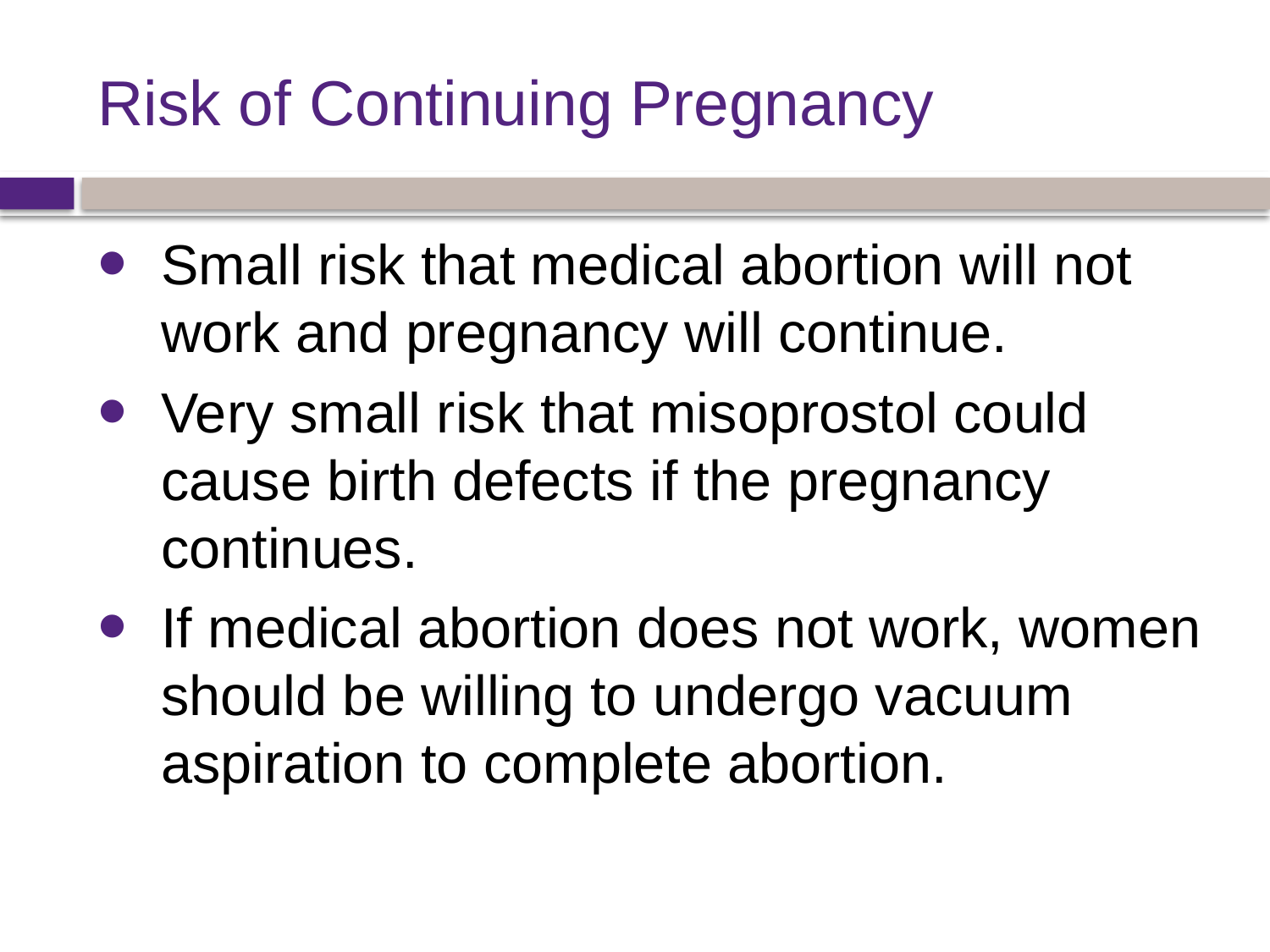

# Risk of Continuing Pregnancy
Small risk that medical abortion will not work and pregnancy will continue.
Very small risk that misoprostol could cause birth defects if the pregnancy continues.
If medical abortion does not work, women should be willing to undergo vacuum aspiration to complete abortion.